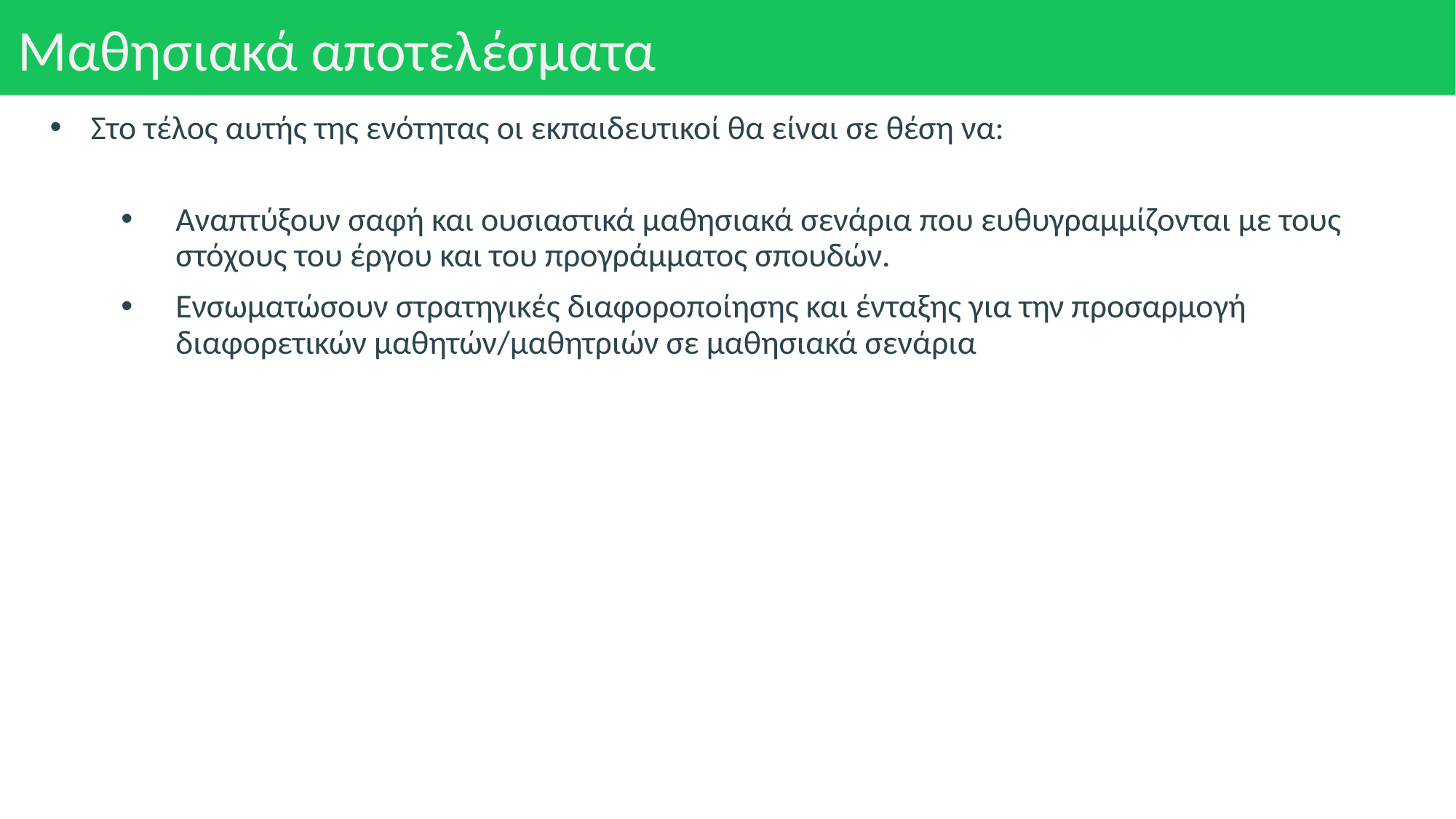

# Μαθησιακά αποτελέσματα
Στο τέλος αυτής της ενότητας οι εκπαιδευτικοί θα είναι σε θέση να:

Αναπτύξουν σαφή και ουσιαστικά μαθησιακά σενάρια που ευθυγραμμίζονται με τους στόχους του έργου και του προγράμματος σπουδών.
Ενσωματώσουν στρατηγικές διαφοροποίησης και ένταξης για την προσαρμογή διαφορετικών μαθητών/μαθητριών σε μαθησιακά σενάρια